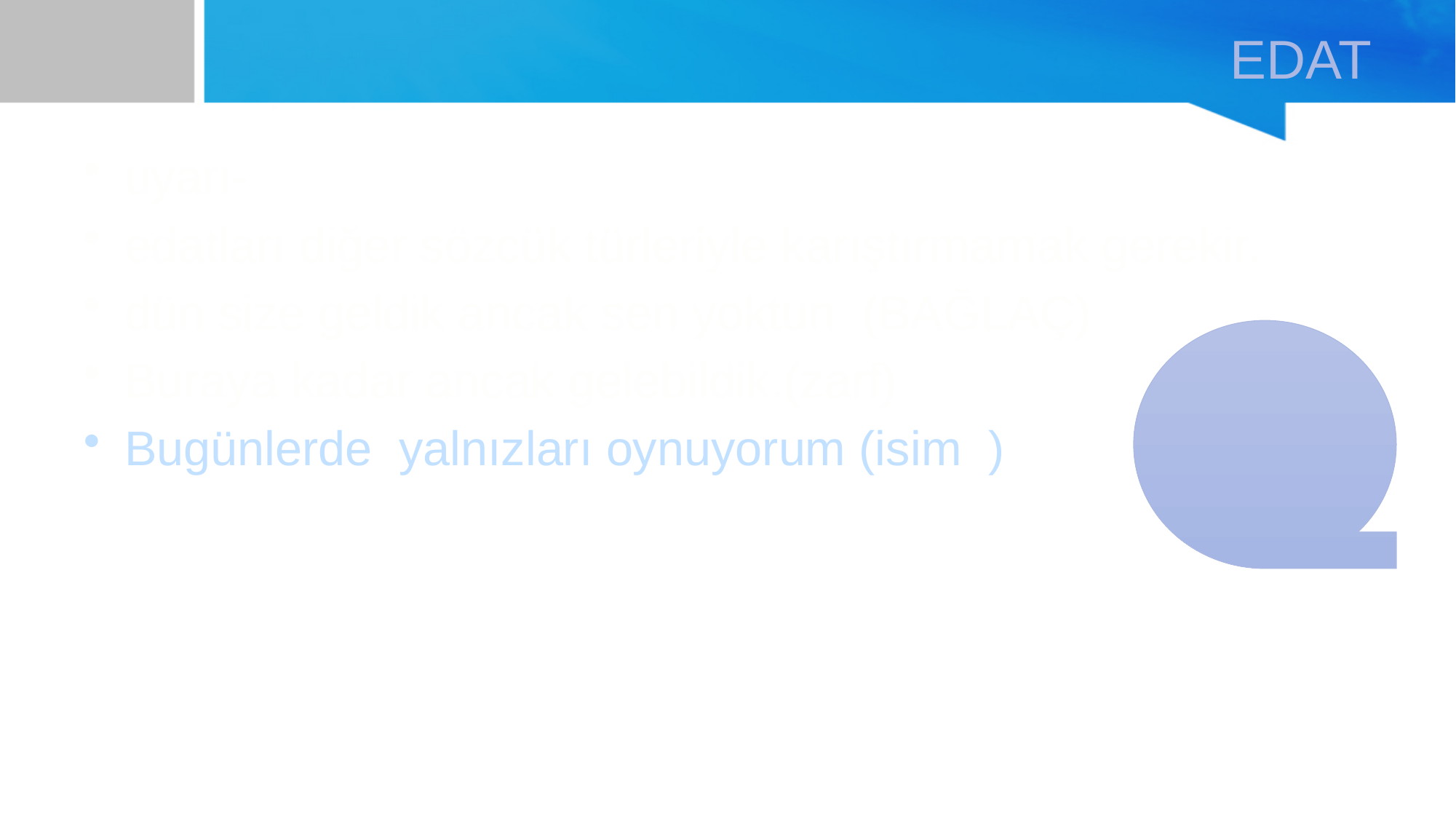

# EDAT
uyarı-
edatları diğer sözcük türleriyle karıştırmamak gerekir.
dün size geldik ancak sen yoktun  (BAĞLAÇ)
Buraya kadar ancak gelebildik.(zarf)
Bugünlerde  yalnızları oynuyorum (isim  )